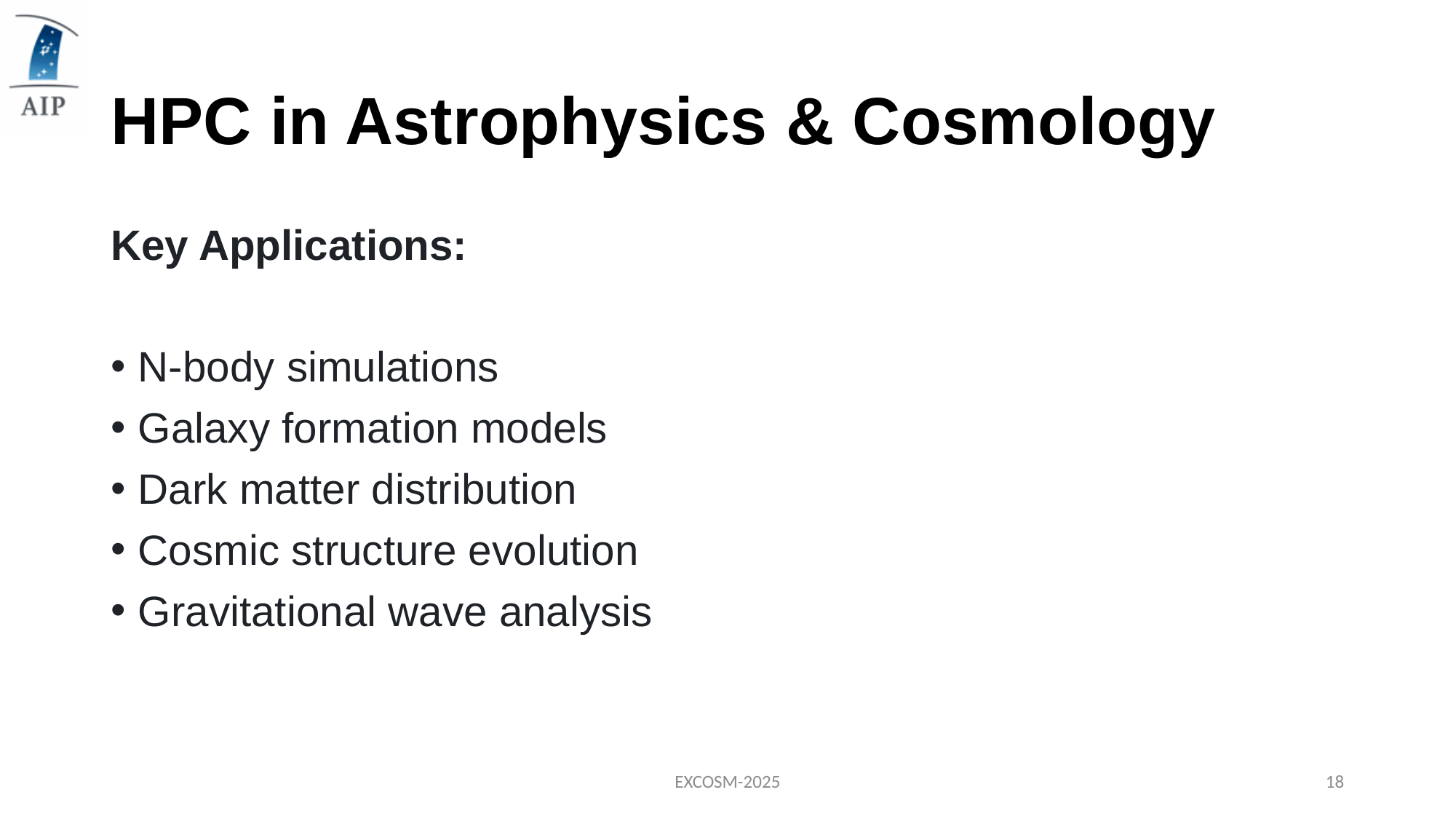

# HPC in Astrophysics & Cosmology
Key Applications:

N-body simulations
Galaxy formation models
Dark matter distribution
Cosmic structure evolution
Gravitational wave analysis

EXCOSM-2025
18